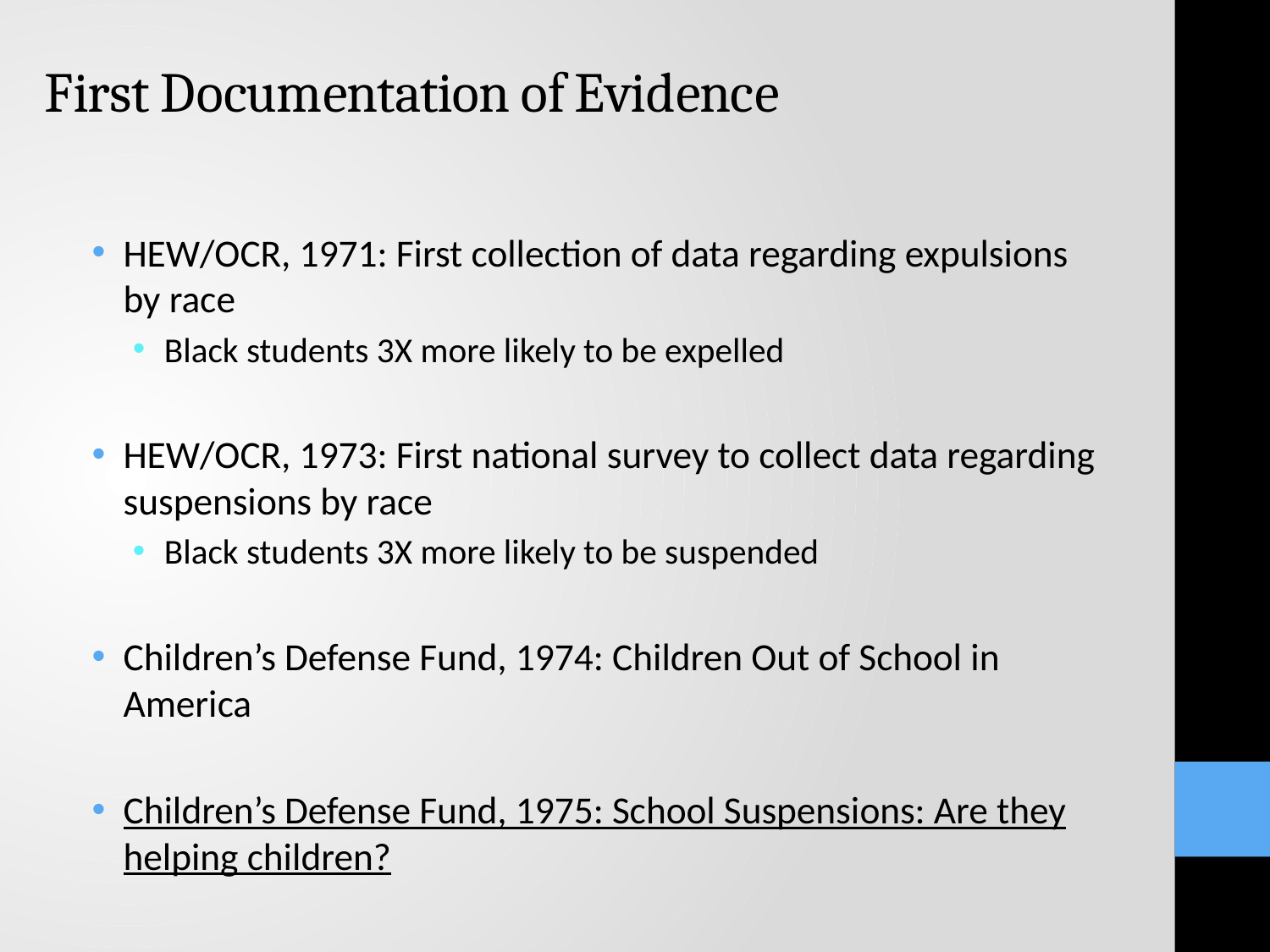

# First Documentation of Evidence
HEW/OCR, 1971: First collection of data regarding expulsions by race
Black students 3X more likely to be expelled

HEW/OCR, 1973: First national survey to collect data regarding suspensions by race
Black students 3X more likely to be suspended

Children’s Defense Fund, 1974: Children Out of School in America

Children’s Defense Fund, 1975: School Suspensions: Are they helping children?